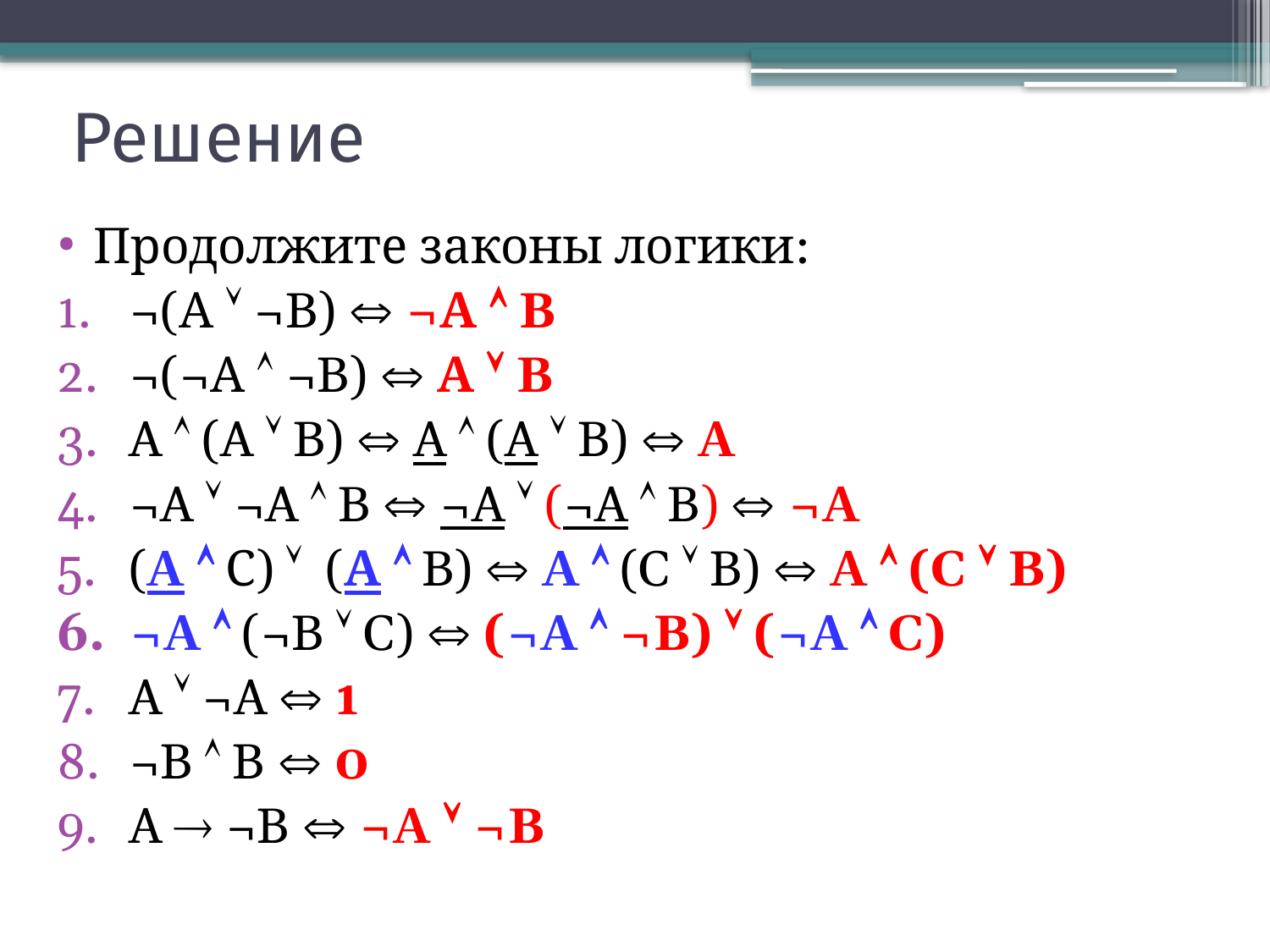

# Решение
Продолжите законы логики:
¬(А ∨ ¬B) ⇔ ¬А ∧ B
¬(¬А ∧ ¬B) ⇔ А ∨ B
A ∧ (A ∨ B) ⇔ A ∧ (A ∨ B) ⇔ A
¬A ∨ ¬A ∧ B ⇔ ¬A ∨ (¬A ∧ B) ⇔ ¬A
(A ∧ С) ∨  (А ∧ B) ⇔ A ∧ (C ∨ B) ⇔ A ∧ (C ∨ B)
¬A ∧ (¬B ∨ C) ⇔ (¬A ∧ ¬B) ∨ (¬A ∧ C)
A ∨ ¬A ⇔ 1
¬B ∧ B ⇔ 0
A → ¬B ⇔ ¬A ∨ ¬B